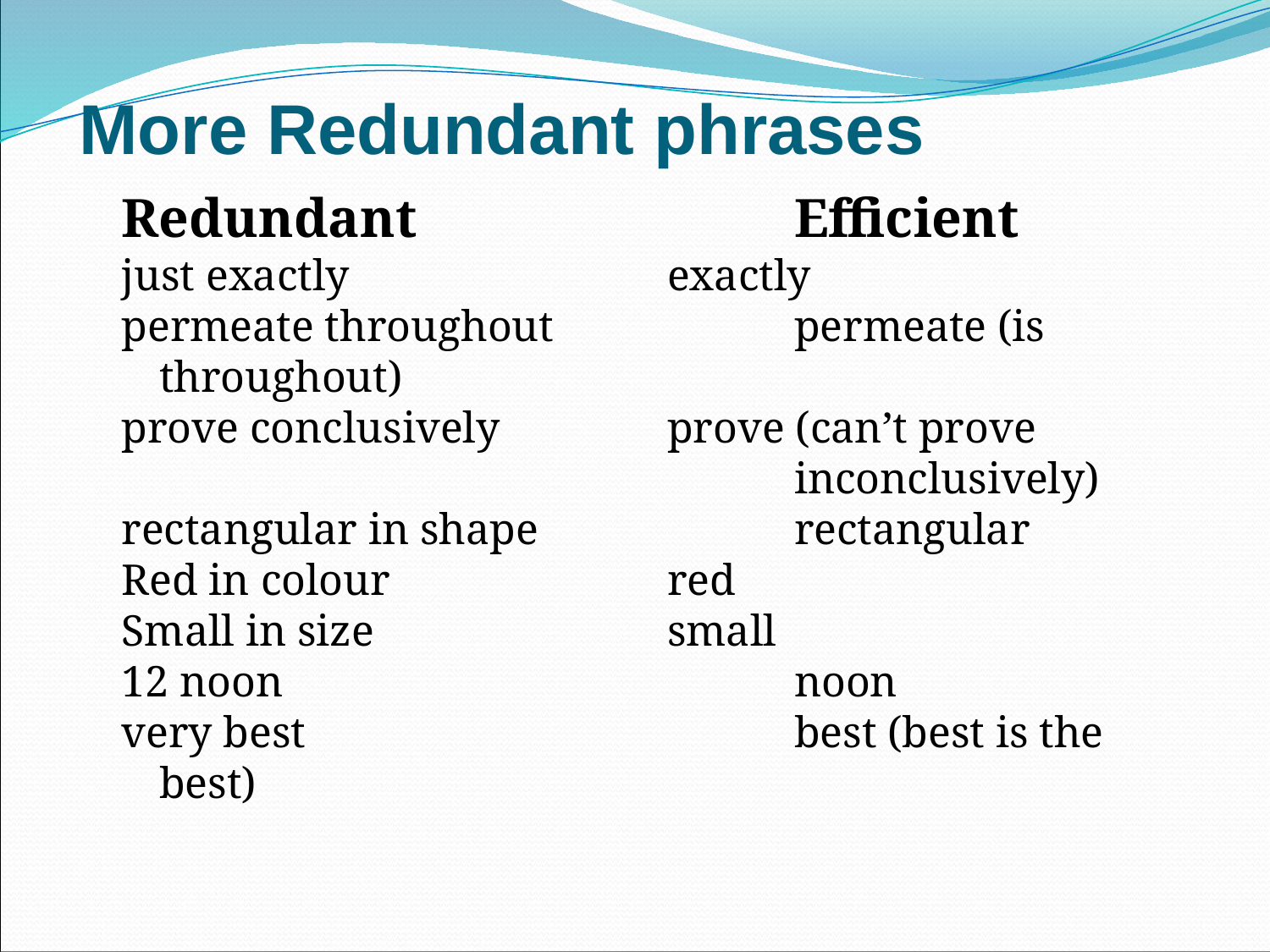

# More Redundant phrases
Redundant 			Efficient
just exactly 			exactly
permeate throughout 		permeate (is throughout)
prove conclusively 		prove (can’t prove 							inconclusively)
rectangular in shape 		rectangular
Red in colour			red
Small in size			small
12 noon 				noon
very best 				best (best is the best)